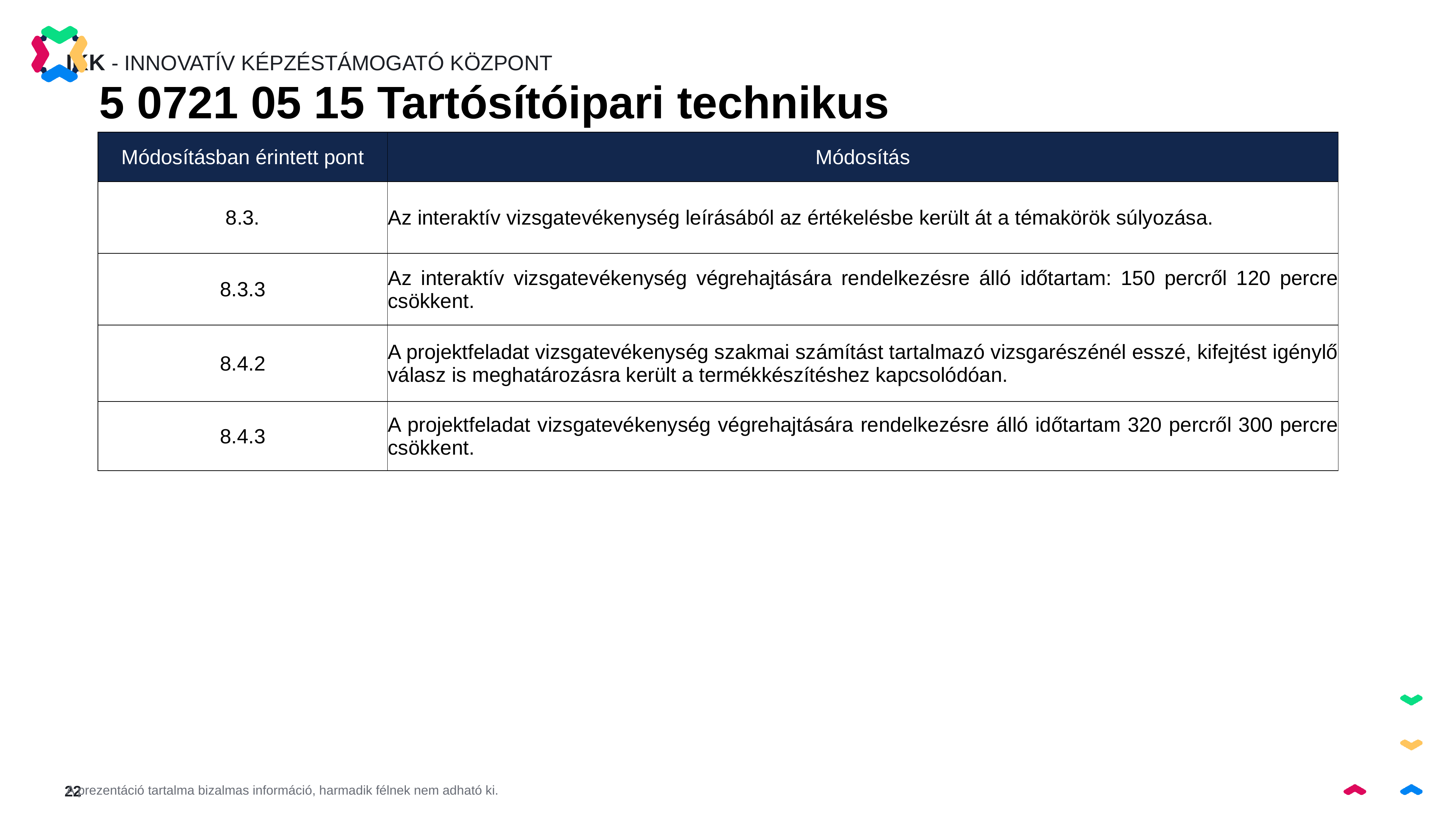

5 0721 05 15 Tartósítóipari technikus
| Módosításban érintett pont | Módosítás |
| --- | --- |
| 8.3. | Az interaktív vizsgatevékenység leírásából az értékelésbe került át a témakörök súlyozása. |
| 8.3.3 | Az interaktív vizsgatevékenység végrehajtására rendelkezésre álló időtartam: 150 percről 120 percre csökkent. |
| 8.4.2 | A projektfeladat vizsgatevékenység szakmai számítást tartalmazó vizsgarészénél esszé, kifejtést igénylő válasz is meghatározásra került a termékkészítéshez kapcsolódóan. |
| 8.4.3 | A projektfeladat vizsgatevékenység végrehajtására rendelkezésre álló időtartam 320 percről 300 percre csökkent. |